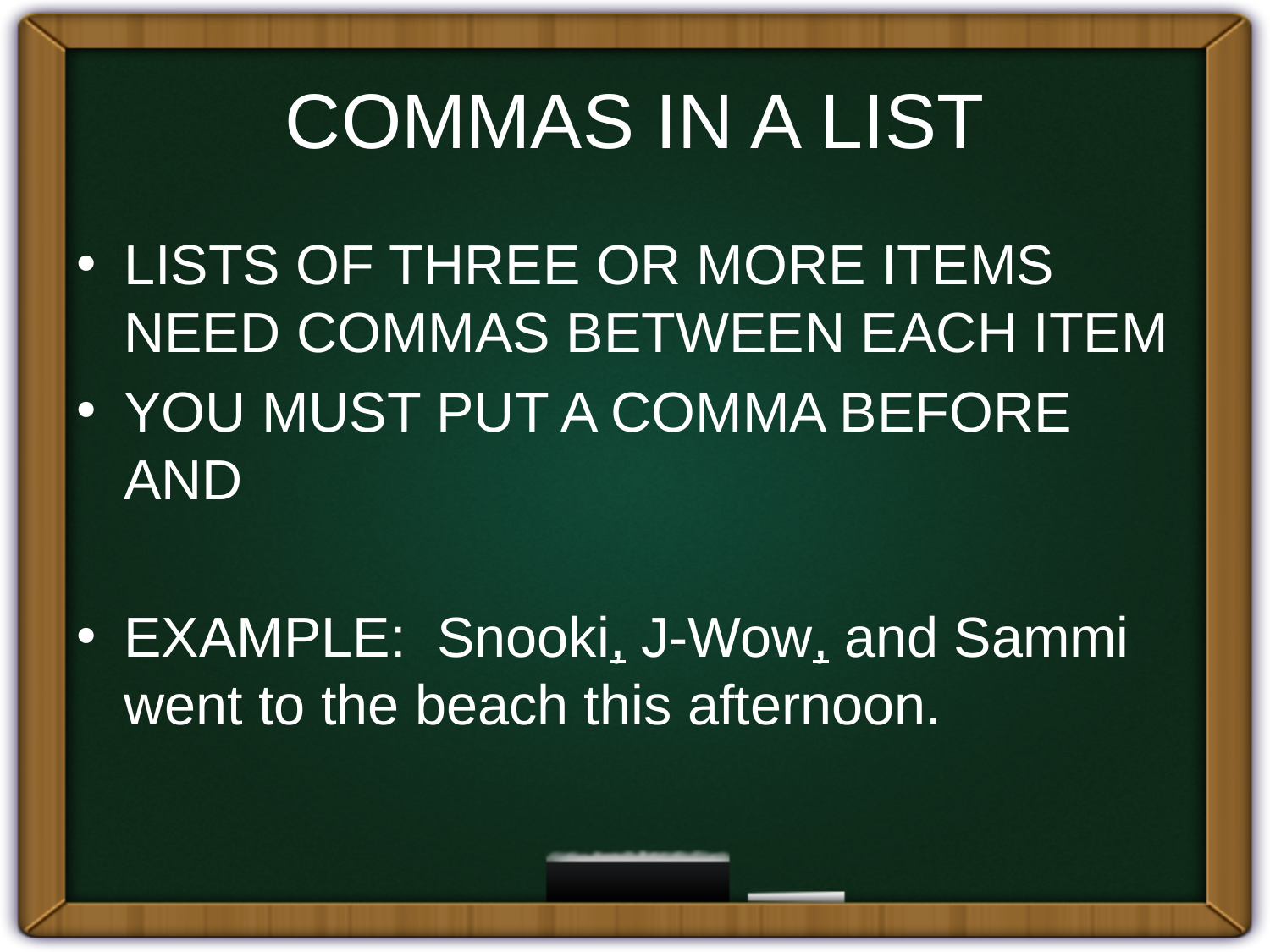

# COMMAS IN A LIST
LISTS OF THREE OR MORE ITEMS NEED COMMAS BETWEEN EACH ITEM
YOU MUST PUT A COMMA BEFORE AND

EXAMPLE:  Snooki, J-Wow, and Sammi went to the beach this afternoon.